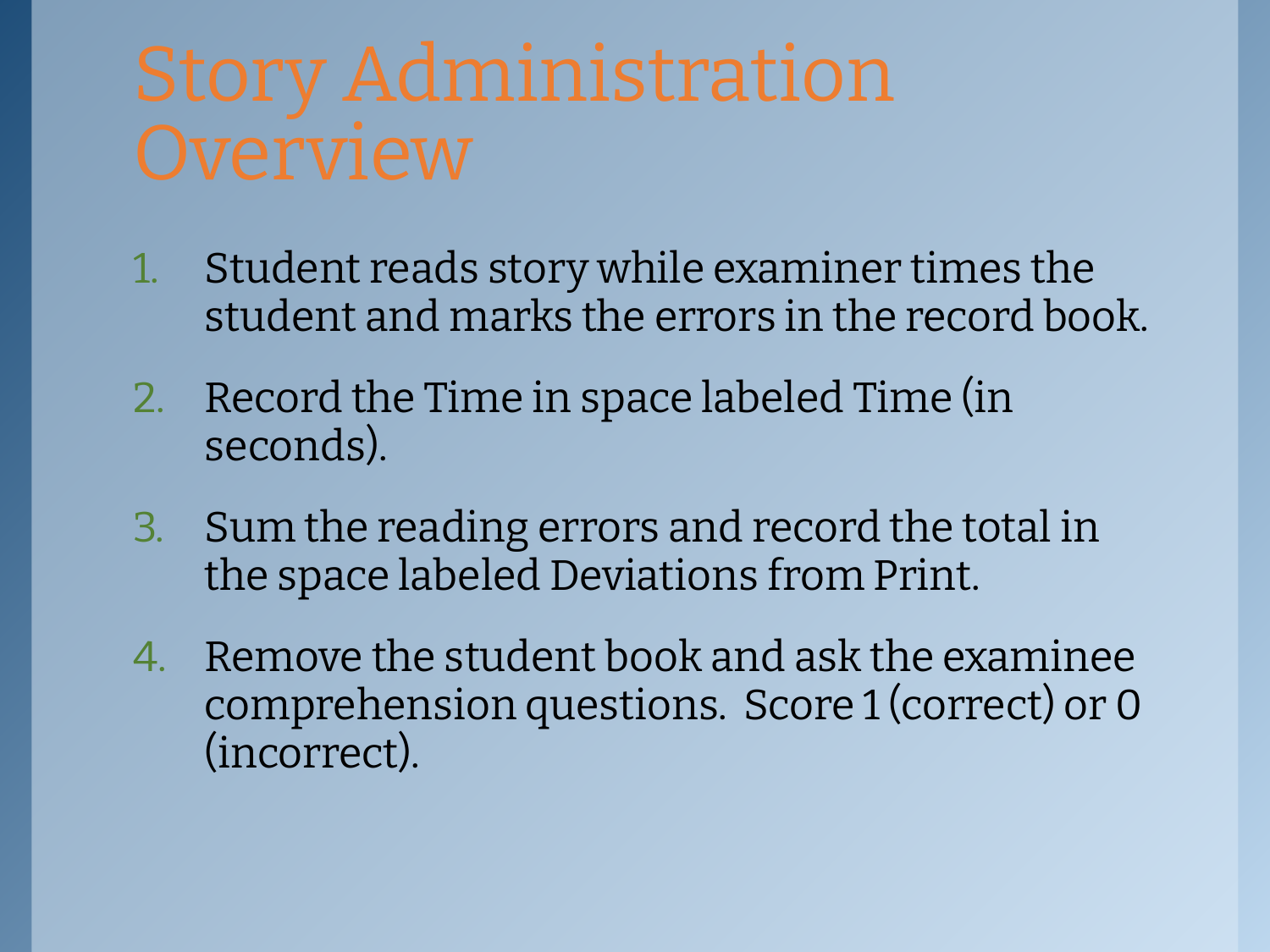

# Story Administration Overview
Student reads story while examiner times the student and marks the errors in the record book.
Record the Time in space labeled Time (in seconds).
Sum the reading errors and record the total in the space labeled Deviations from Print.
Remove the student book and ask the examinee comprehension questions.  Score 1 (correct) or 0 (incorrect).